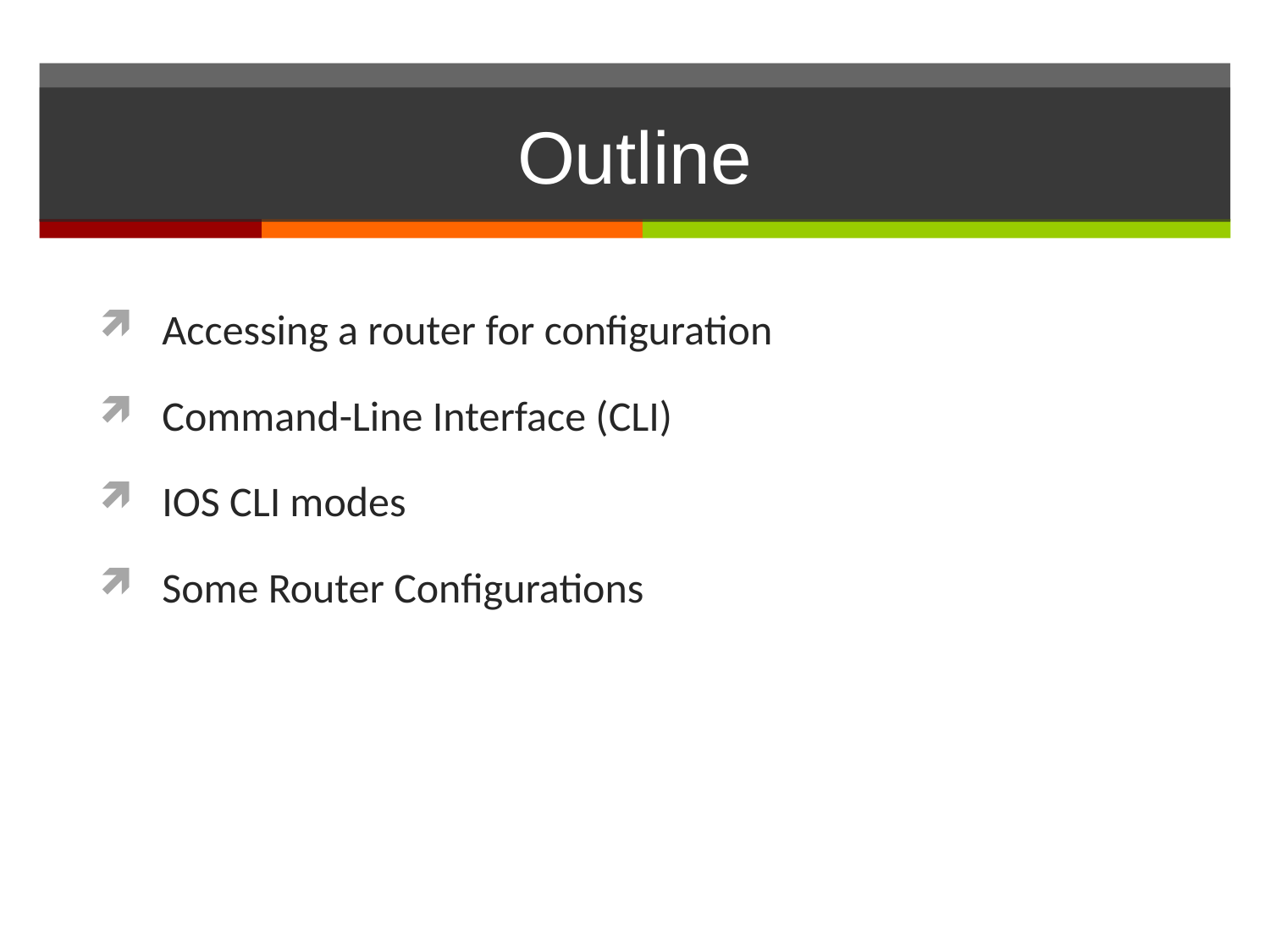

# Outline
Accessing a router for configuration
Command-Line Interface (CLI)
IOS CLI modes
Some Router Configurations